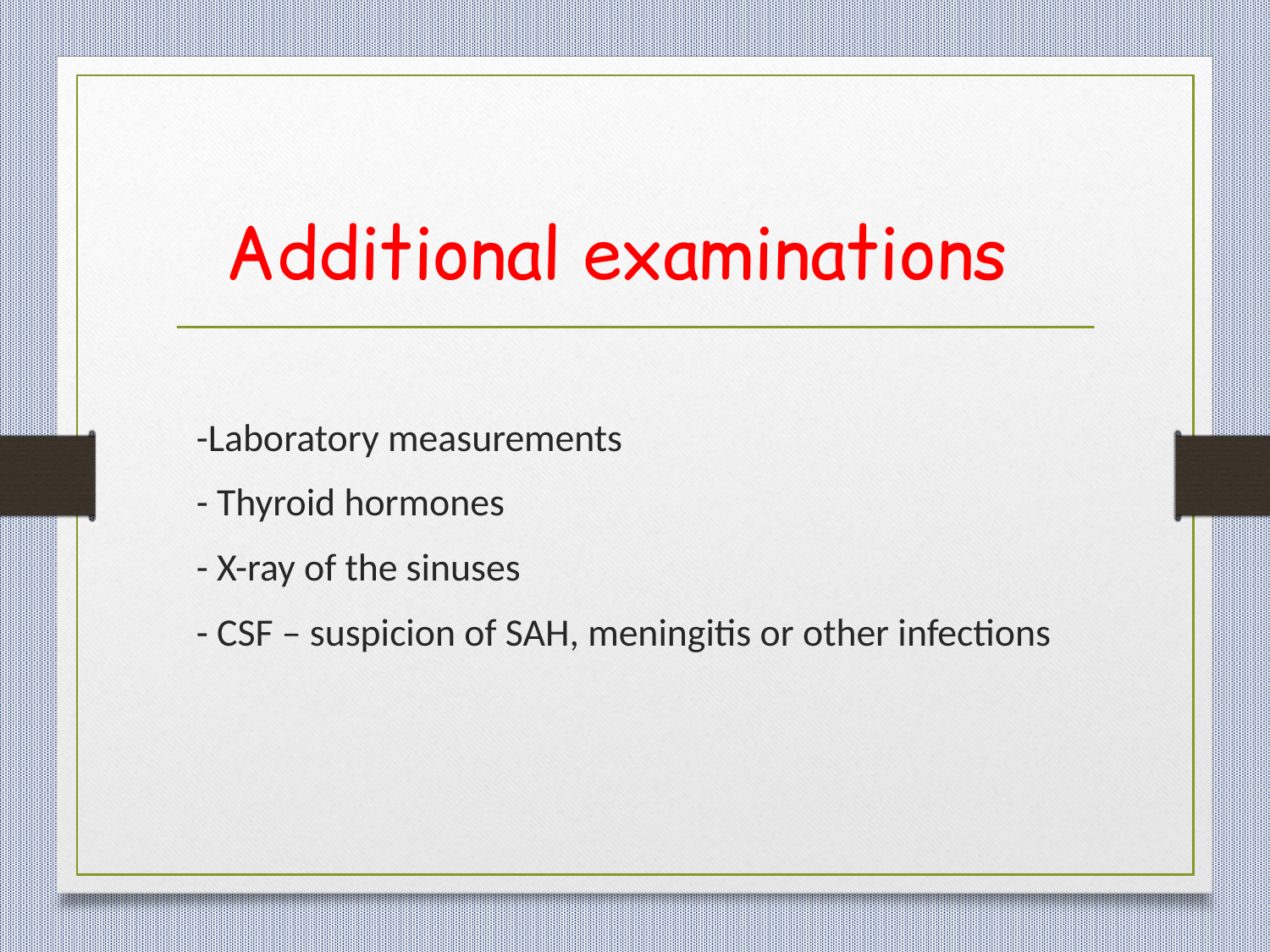

# Additional examinations
 -Laboratory measurements
 - Thyroid hormones
 - X-ray of the sinuses
 - CSF – suspicion of SAH, meningitis or other infections